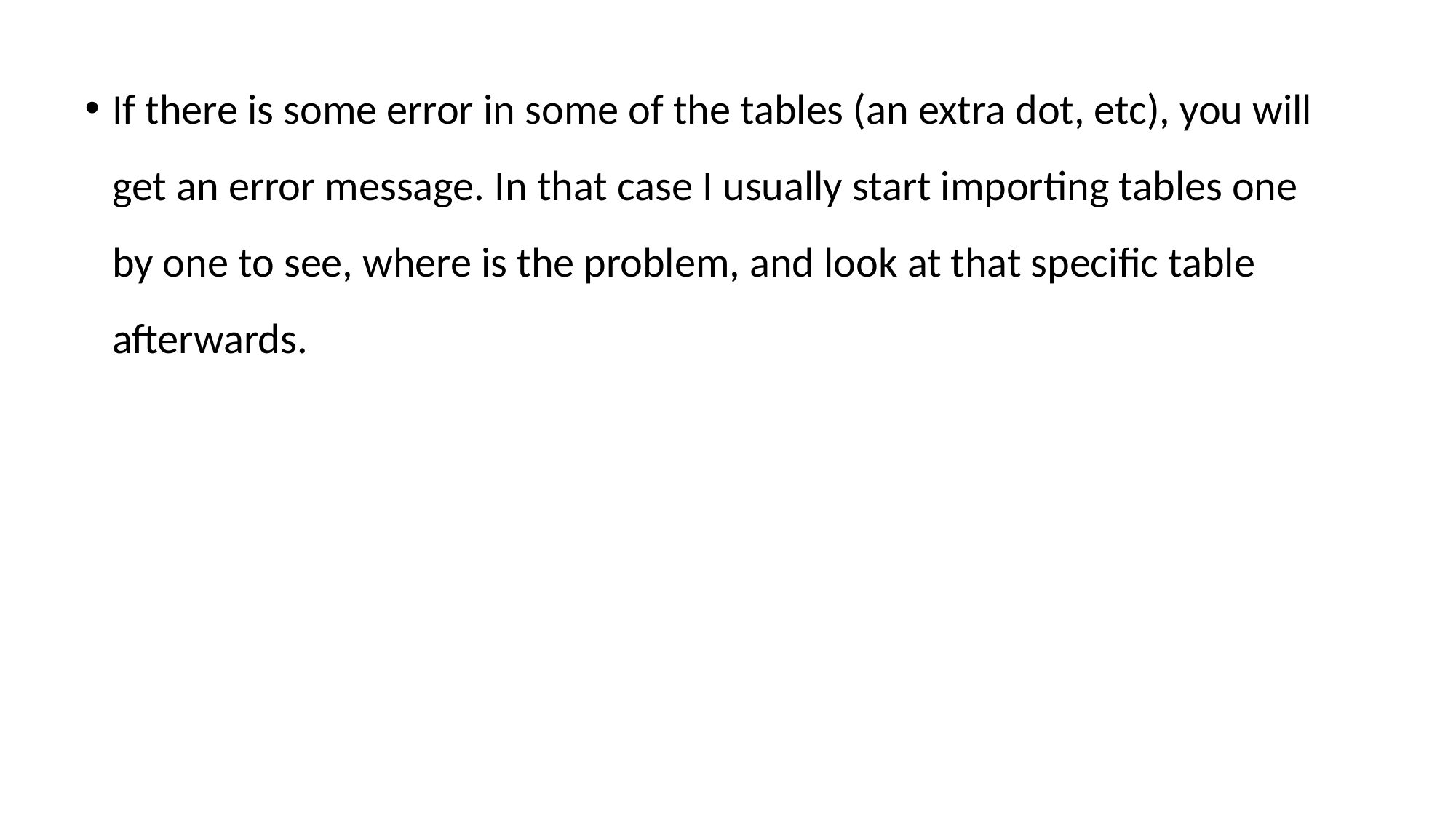

If there is some error in some of the tables (an extra dot, etc), you will get an error message. In that case I usually start importing tables one by one to see, where is the problem, and look at that specific table afterwards.